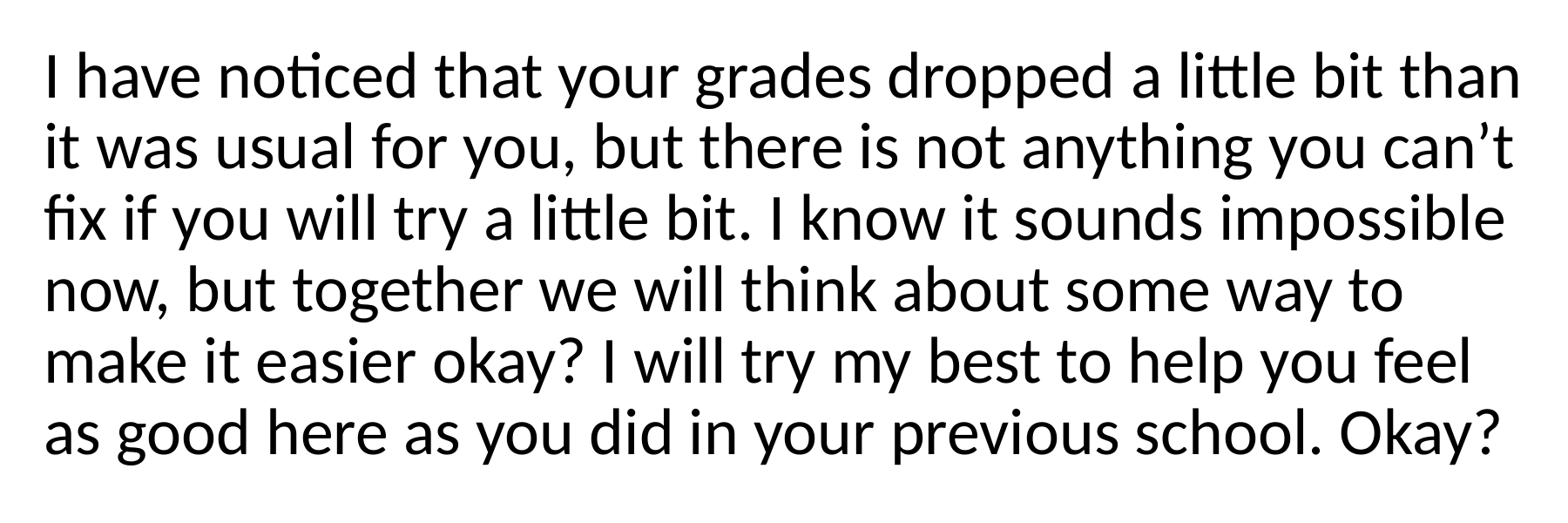

I have noticed that your grades dropped a little bit than it was usual for you, but there is not anything you can’t fix if you will try a little bit. I know it sounds impossible now, but together we will think about some way to make it easier okay? I will try my best to help you feel as good here as you did in your previous school. Okay?